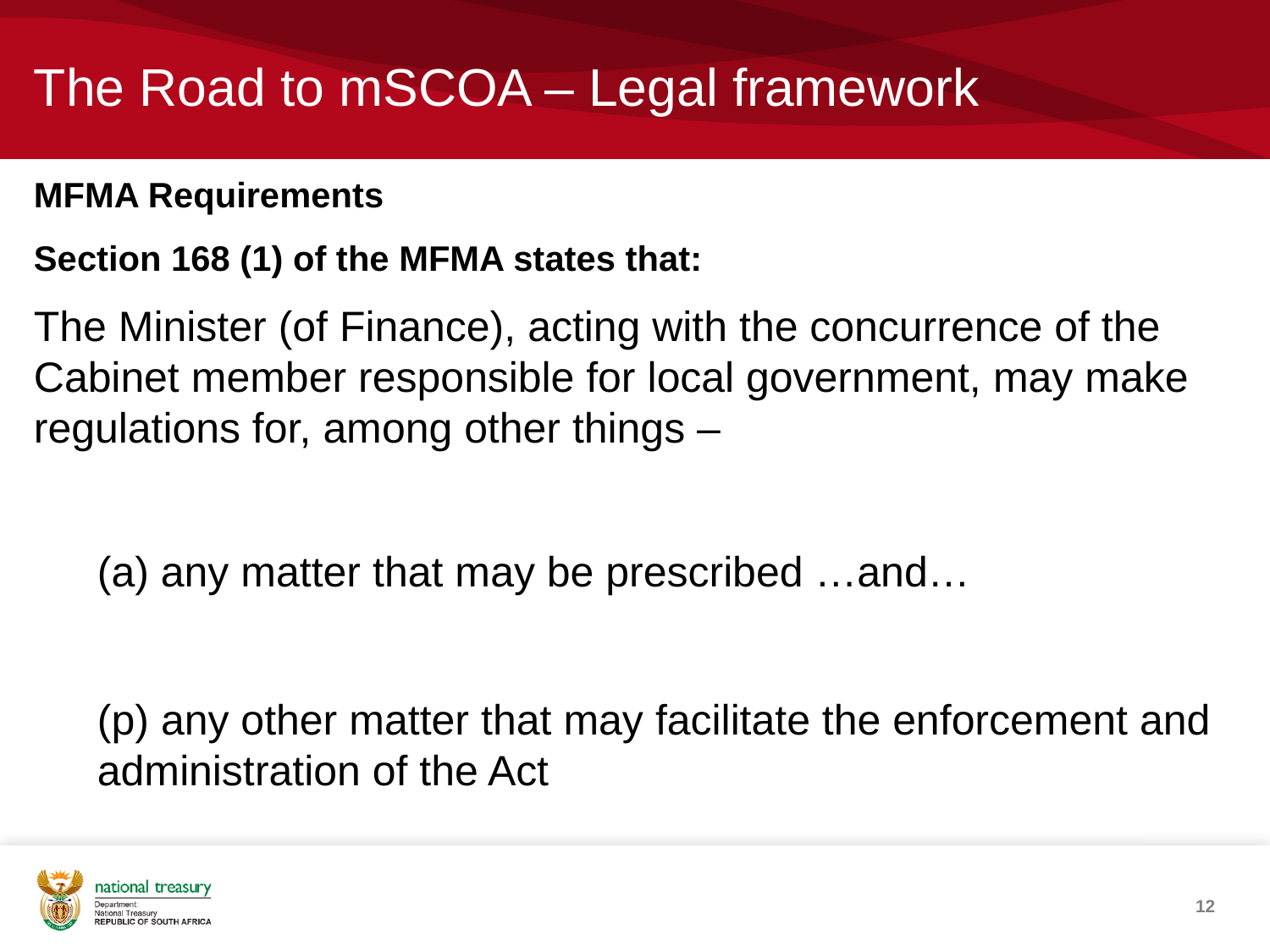

# The Road to mSCOA – Legal framework
MFMA Requirements
Section 168 (1) of the MFMA states that:
The Minister (of Finance), acting with the concurrence of the Cabinet member responsible for local government, may make regulations for, among other things –

any matter that may be prescribed …and…

(p) any other matter that may facilitate the enforcement and administration of the Act

12